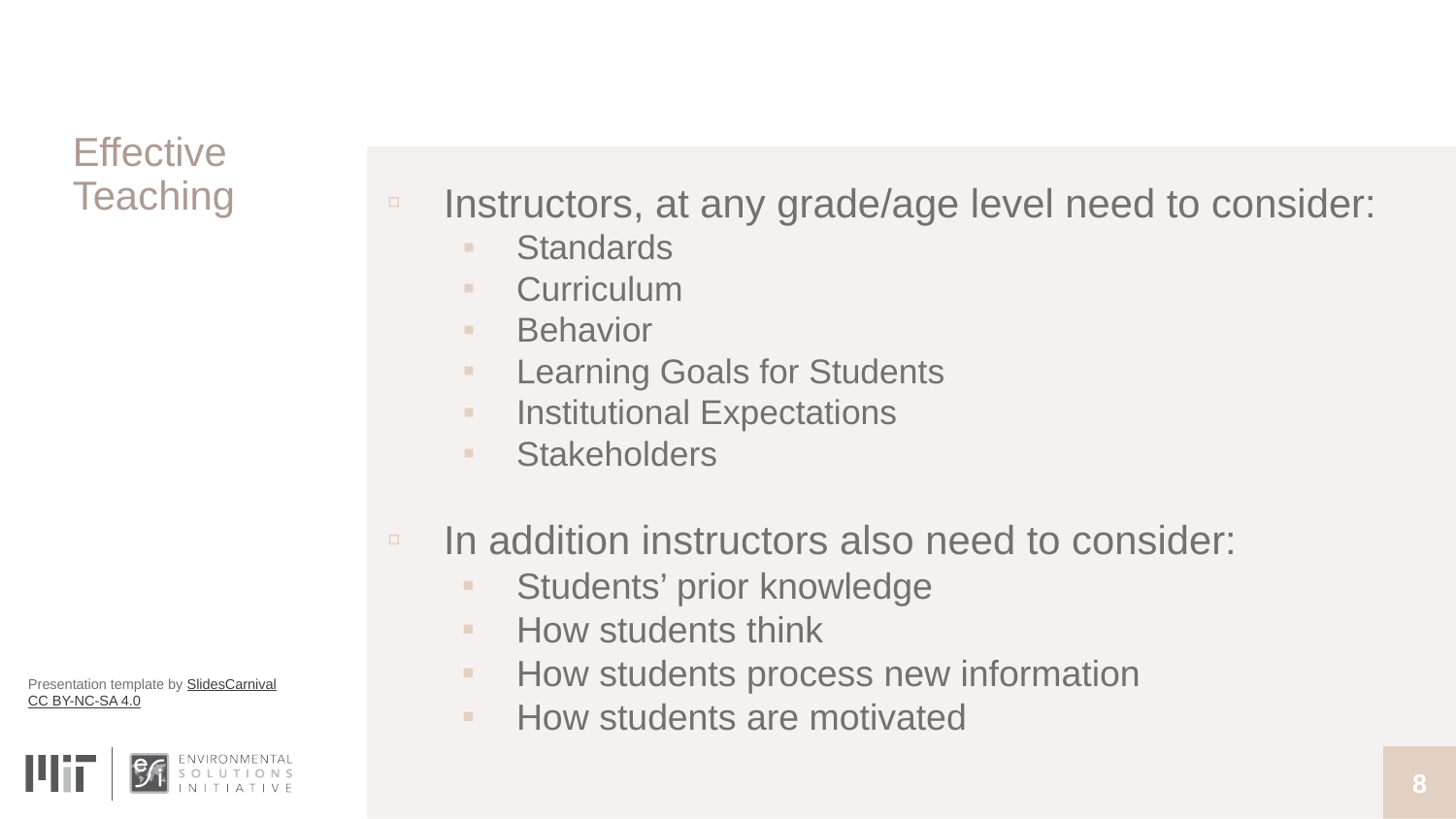

# Effective Teaching
Instructors, at any grade/age level need to consider:
Standards
Curriculum
Behavior
Learning Goals for Students
Institutional Expectations
Stakeholders

In addition instructors also need to consider:
Students’ prior knowledge
How students think
How students process new information
How students are motivated
8